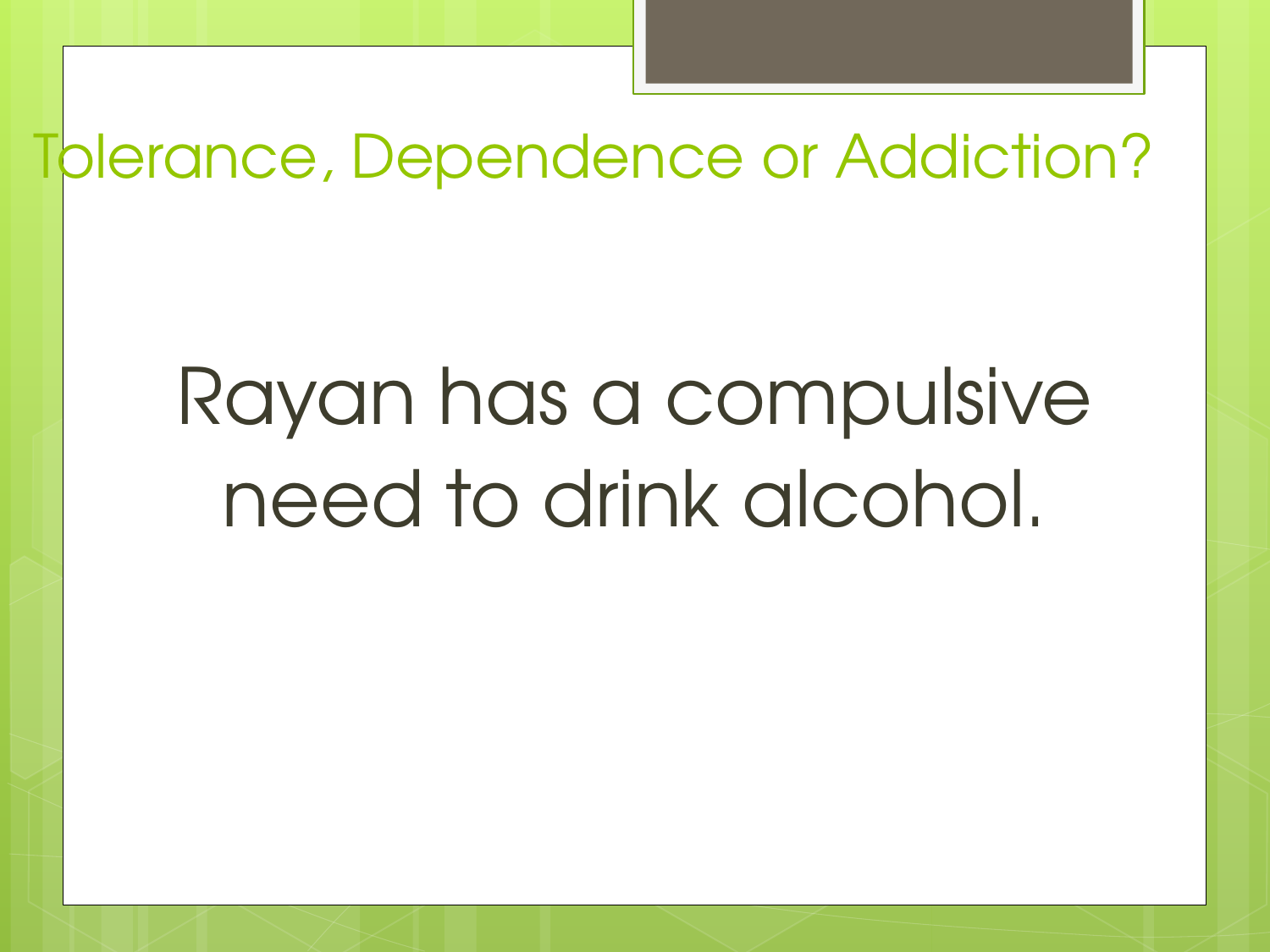

# Tolerance, Dependence or Addiction?

Rayan has a compulsive need to drink alcohol.